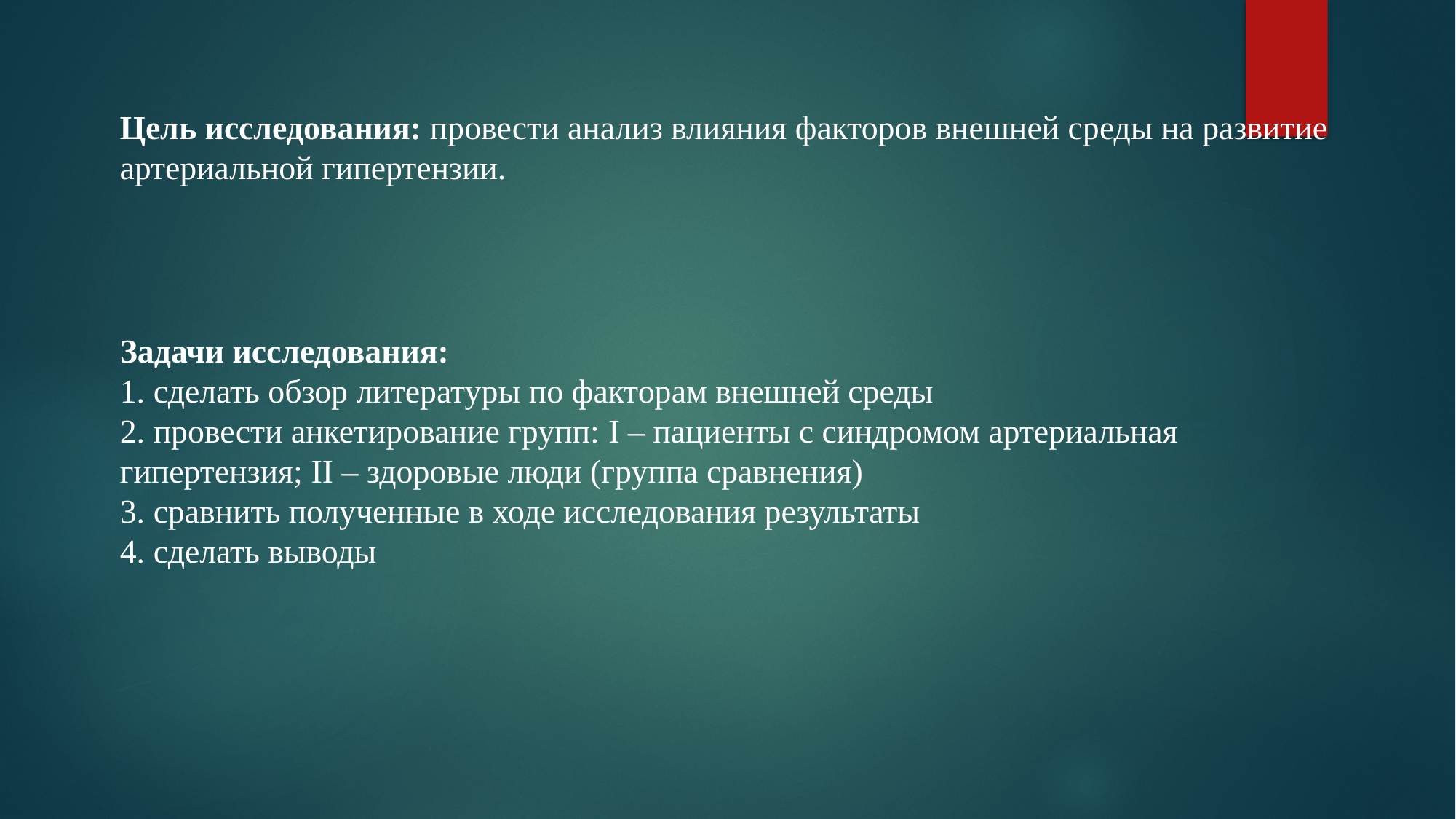

Цель исследования: провести анализ влияния факторов внешней среды на развитие артериальной гипертензии.
Задачи исследования:
1. сделать обзор литературы по факторам внешней среды
2. провести анкетирование групп: I – пациенты с синдромом артериальная гипертензия; II – здоровые люди (группа сравнения)
3. сравнить полученные в ходе исследования результаты
4. сделать выводы